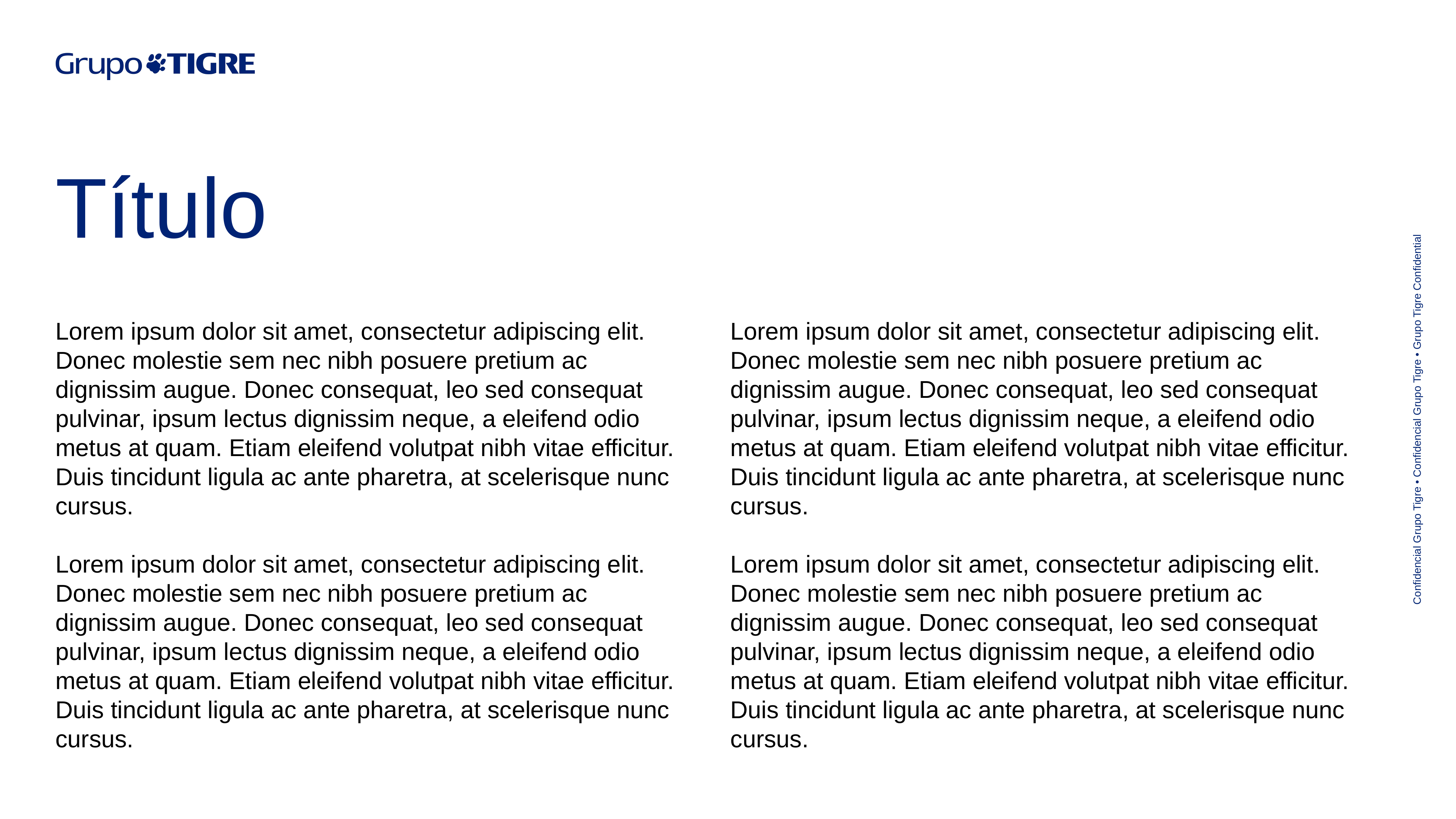

Título

Lorem ipsum dolor sit amet, consectetur adipiscing elit. Donec molestie sem nec nibh posuere pretium ac dignissim augue. Donec consequat, leo sed consequat pulvinar, ipsum lectus dignissim neque, a eleifend odio metus at quam. Etiam eleifend volutpat nibh vitae efficitur. Duis tincidunt ligula ac ante pharetra, at scelerisque nunc cursus.

Lorem ipsum dolor sit amet, consectetur adipiscing elit. Donec molestie sem nec nibh posuere pretium ac dignissim augue. Donec consequat, leo sed consequat pulvinar, ipsum lectus dignissim neque, a eleifend odio metus at quam. Etiam eleifend volutpat nibh vitae efficitur. Duis tincidunt ligula ac ante pharetra, at scelerisque nunc cursus.

Lorem ipsum dolor sit amet, consectetur adipiscing elit. Donec molestie sem nec nibh posuere pretium ac dignissim augue. Donec consequat, leo sed consequat pulvinar, ipsum lectus dignissim neque, a eleifend odio metus at quam. Etiam eleifend volutpat nibh vitae efficitur. Duis tincidunt ligula ac ante pharetra, at scelerisque nunc cursus.

Lorem ipsum dolor sit amet, consectetur adipiscing elit. Donec molestie sem nec nibh posuere pretium ac dignissim augue. Donec consequat, leo sed consequat pulvinar, ipsum lectus dignissim neque, a eleifend odio metus at quam. Etiam eleifend volutpat nibh vitae efficitur. Duis tincidunt ligula ac ante pharetra, at scelerisque nunc cursus.